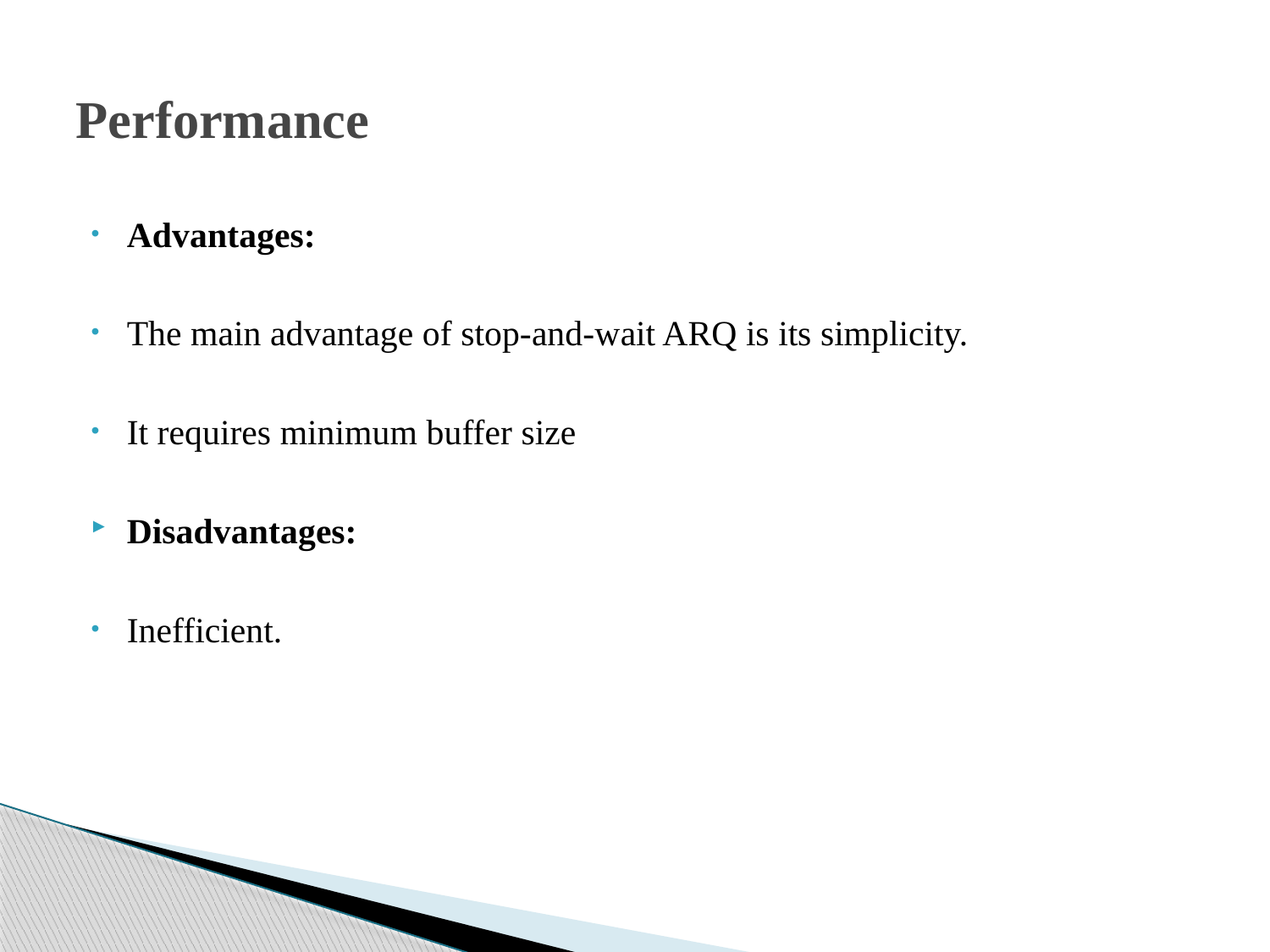

# Performance
Advantages:

The main advantage of stop-and-wait ARQ is its simplicity.

It requires minimum buffer size

Disadvantages:

Inefficient.